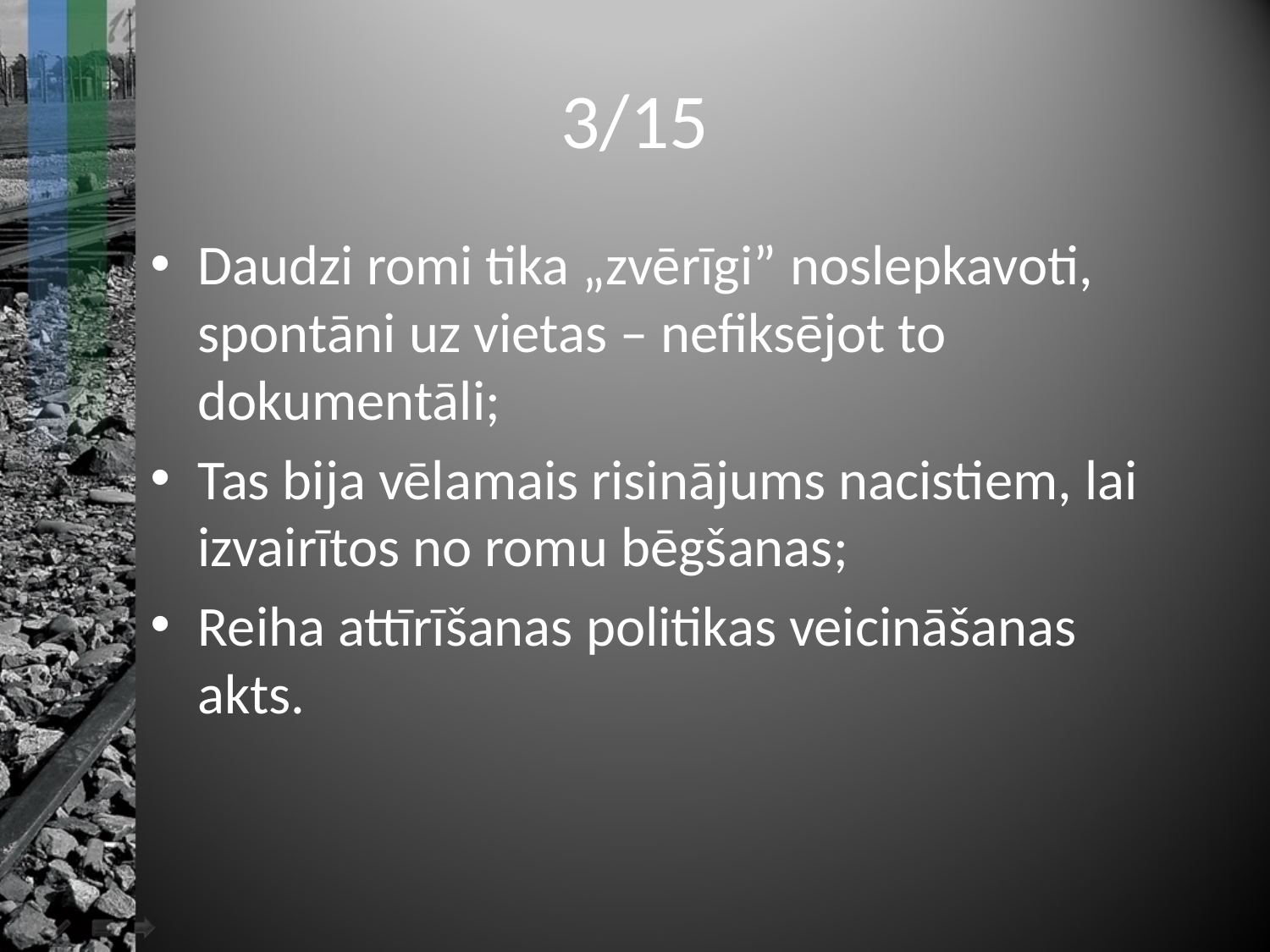

# 3/15
Daudzi romi tika „zvērīgi” noslepkavoti, spontāni uz vietas – nefiksējot to dokumentāli;
Tas bija vēlamais risinājums nacistiem, lai izvairītos no romu bēgšanas;
Reiha attīrīšanas politikas veicināšanas akts.